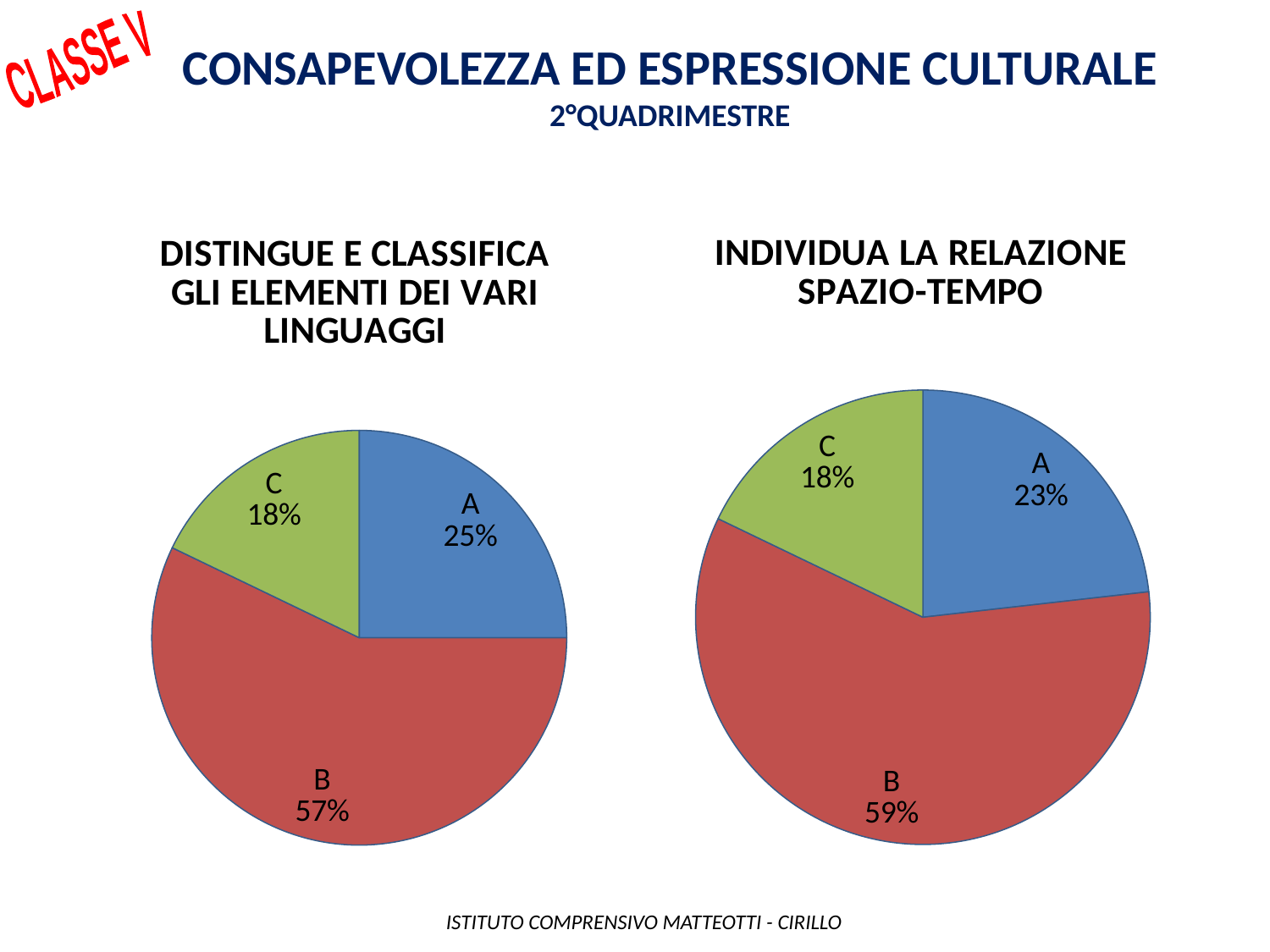

Consapevolezza ed espressione culturale
2°QUADRIMESTRE
CLASSE V

### Chart: INDIVIDUA LA RELAZIONE SPAZIO-TEMPO

| Category |  |
|---|---|
| A | 13.0 |
| B | 33.0 |
| C | 10.0 |
| D | 0.0 |

### Chart: DISTINGUE E CLASSIFICA GLI ELEMENTI DEI VARI LINGUAGGI

| Category |  |
|---|---|
| A | 14.0 |
| B | 32.0 |
| C | 10.0 |
| D | 0.0 |
 ISTITUTO COMPRENSIVO MATTEOTTI - CIRILLO